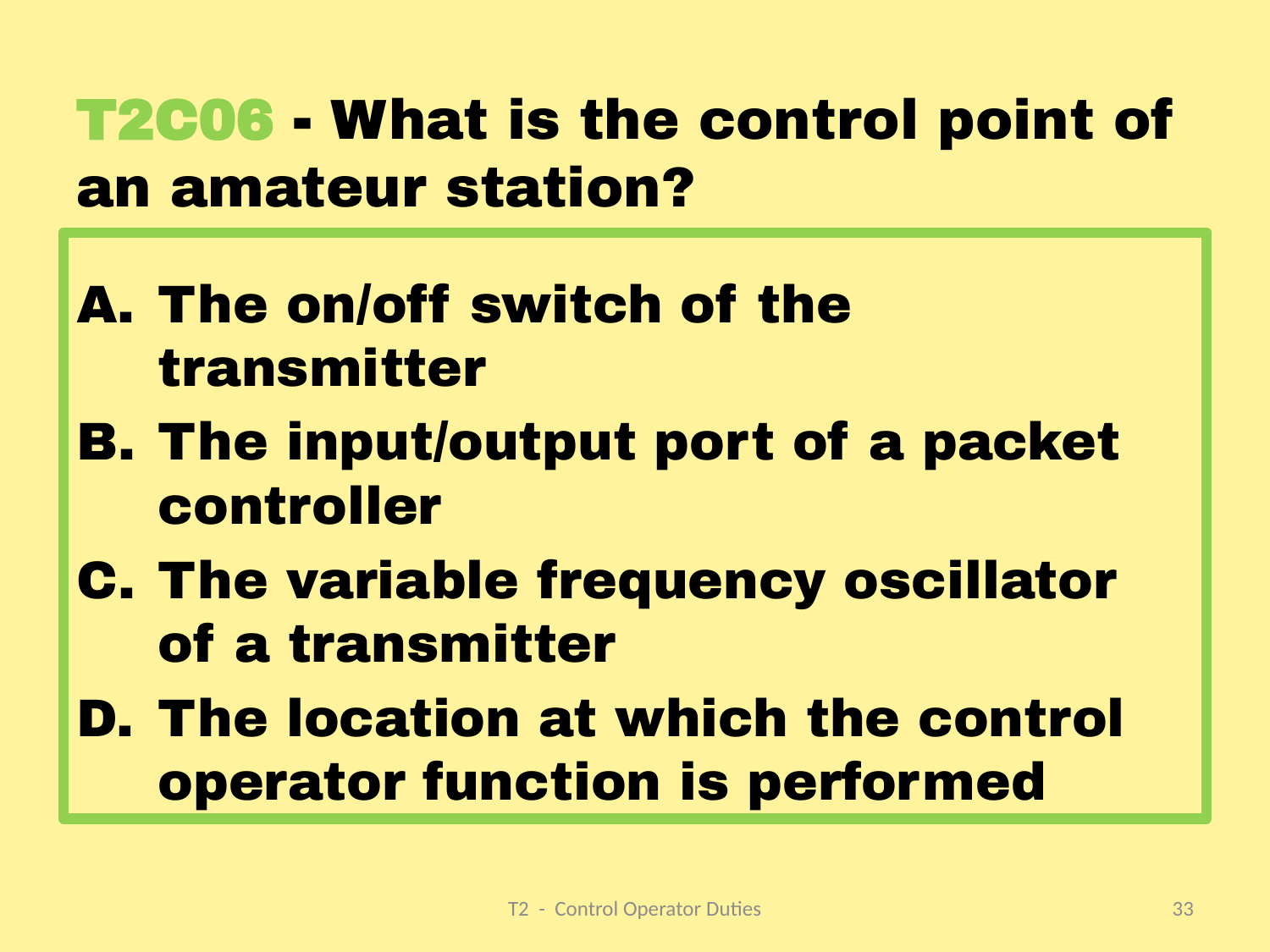

# T2C06 - What is the control point of an amateur station?

The on/off switch of the transmitter
The input/output port of a packet controller
The variable frequency oscillator of a transmitter
The location at which the control operator function is performed

T2  -  Control Operator Duties
33